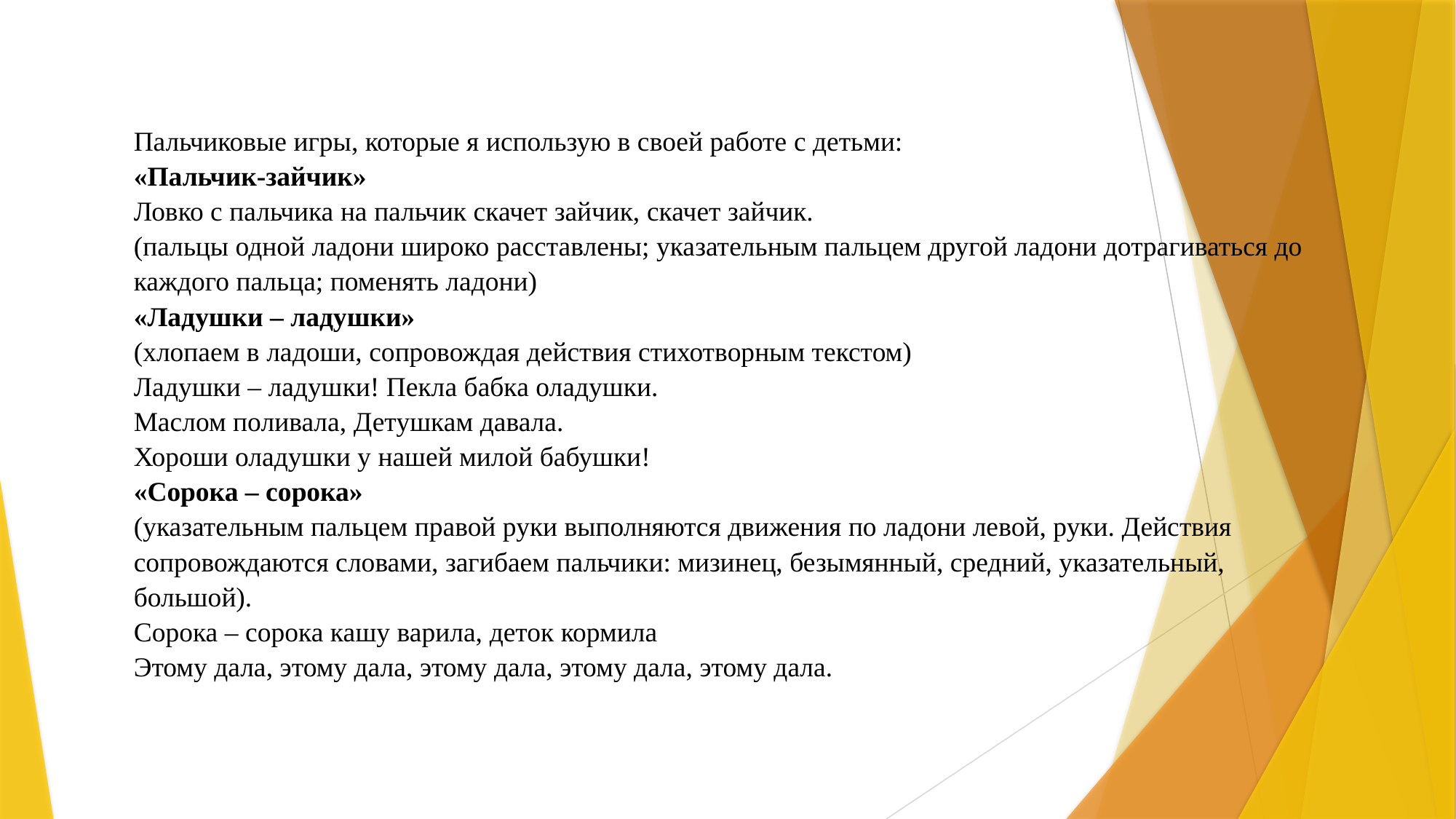

Пальчиковые игры, которые я использую в своей работе с детьми:
«Пальчик-зайчик»
Ловко с пальчика на пальчик скачет зайчик, скачет зайчик.
(пальцы одной ладони широко расставлены; указательным пальцем другой ладони дотрагиваться до каждого пальца; поменять ладони)
«Ладушки – ладушки»
(хлопаем в ладоши, сопровождая действия стихотворным текстом)
Ладушки – ладушки! Пекла бабка оладушки.
Маслом поливала, Детушкам давала.
Хороши оладушки у нашей милой бабушки!
«Сорока – сорока»
(указательным пальцем правой руки выполняются движения по ладони левой, руки. Действия сопровождаются словами, загибаем пальчики: мизинец, безымянный, средний, указательный, большой).
Сорока – сорока кашу варила, деток кормила
Этому дала, этому дала, этому дала, этому дала, этому дала.